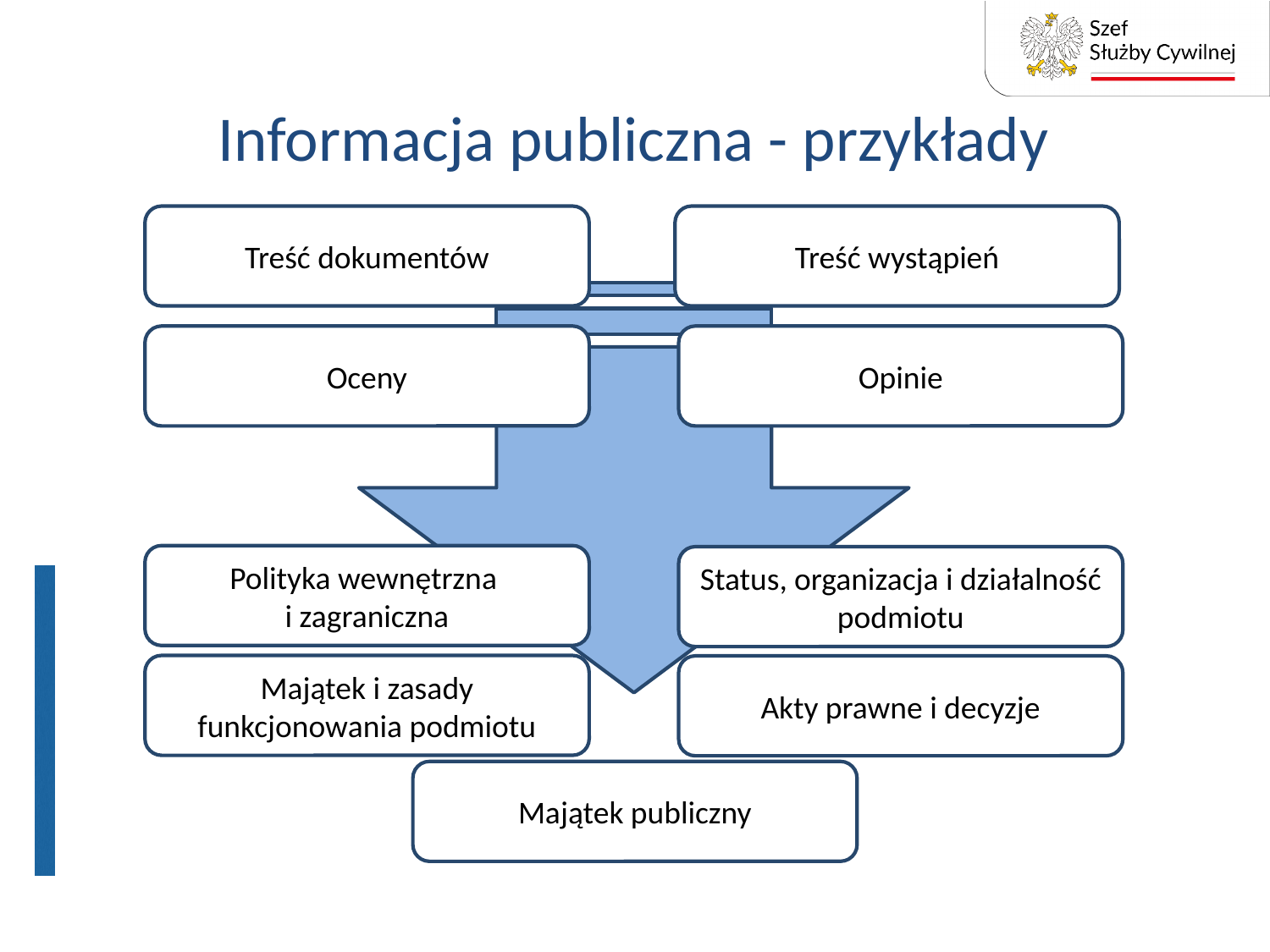

# Informacja publiczna - przykłady
Treść dokumentów
Treść wystąpień

Oceny
Opinie
Polityka wewnętrzna
i zagraniczna
Status, organizacja i działalność podmiotu
Majątek i zasady funkcjonowania podmiotu
Akty prawne i decyzje
Majątek publiczny